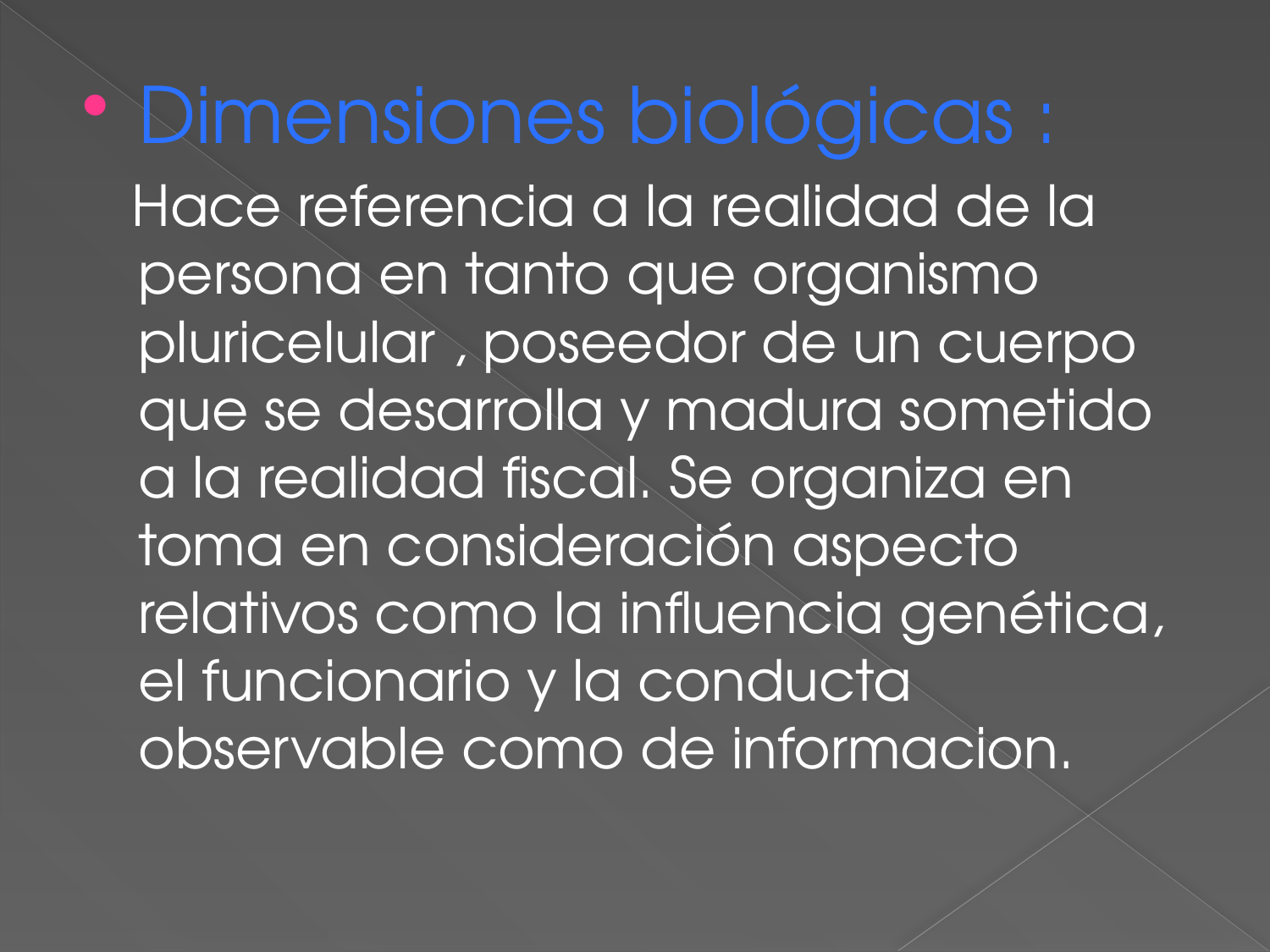

Dimensiones biológicas :
   Hace referencia a la realidad de la persona en tanto que organismo pluricelular , poseedor de un cuerpo que se desarrolla y madura sometido a la realidad fiscal. Se organiza en toma en consideración aspecto relativos como la influencia genética, el funcionario y la conducta observable como de informacion.